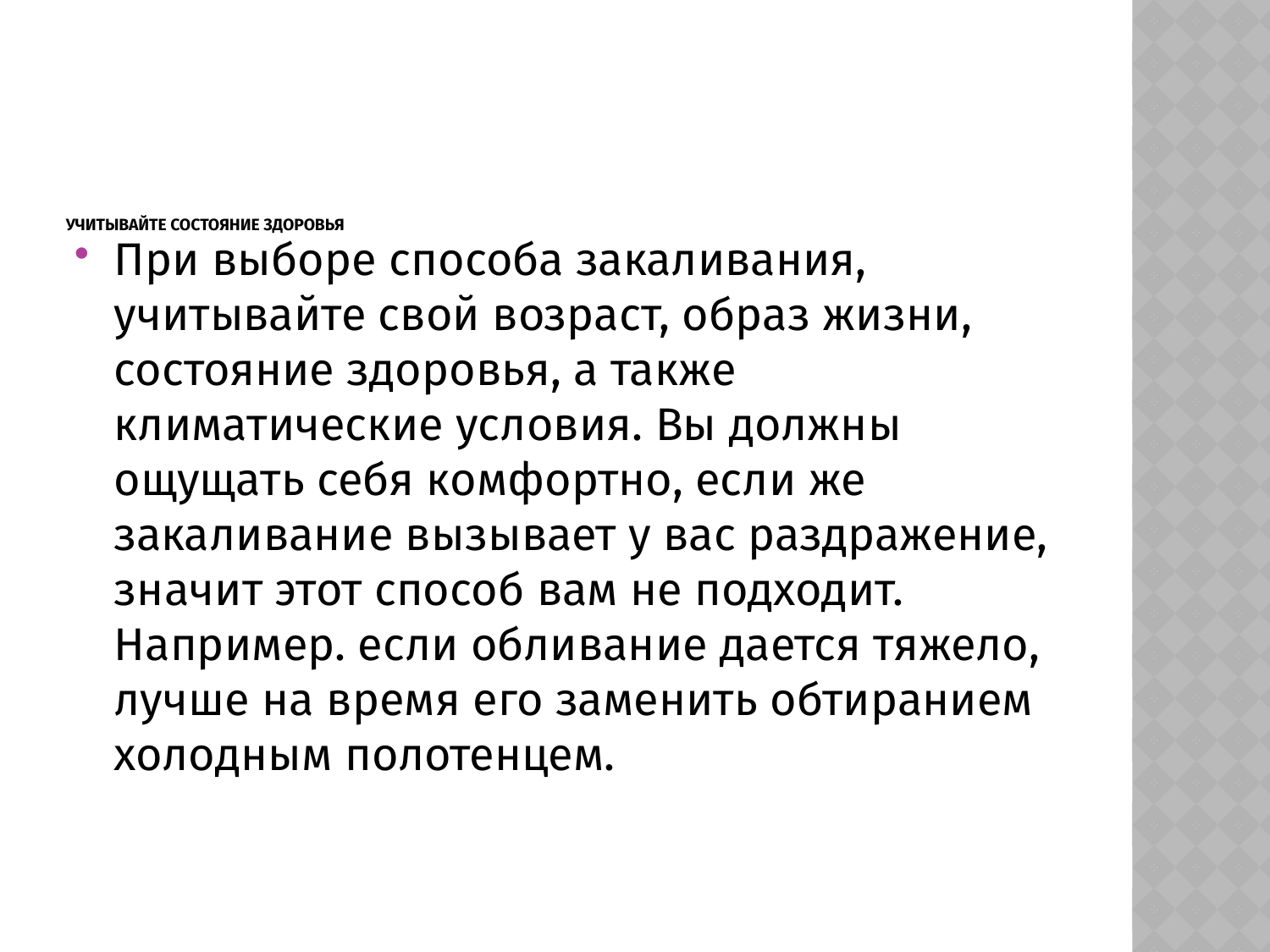

# Учитывайте состояние здоровья
При выборе способа закаливания, учитывайте свой возраст, образ жизни, состояние здоровья, а также климатические условия. Вы должны ощущать себя комфортно, если же закаливание вызывает у вас раздражение, значит этот способ вам не подходит. Например. если обливание дается тяжело, лучше на время его заменить обтиранием холодным полотенцем.